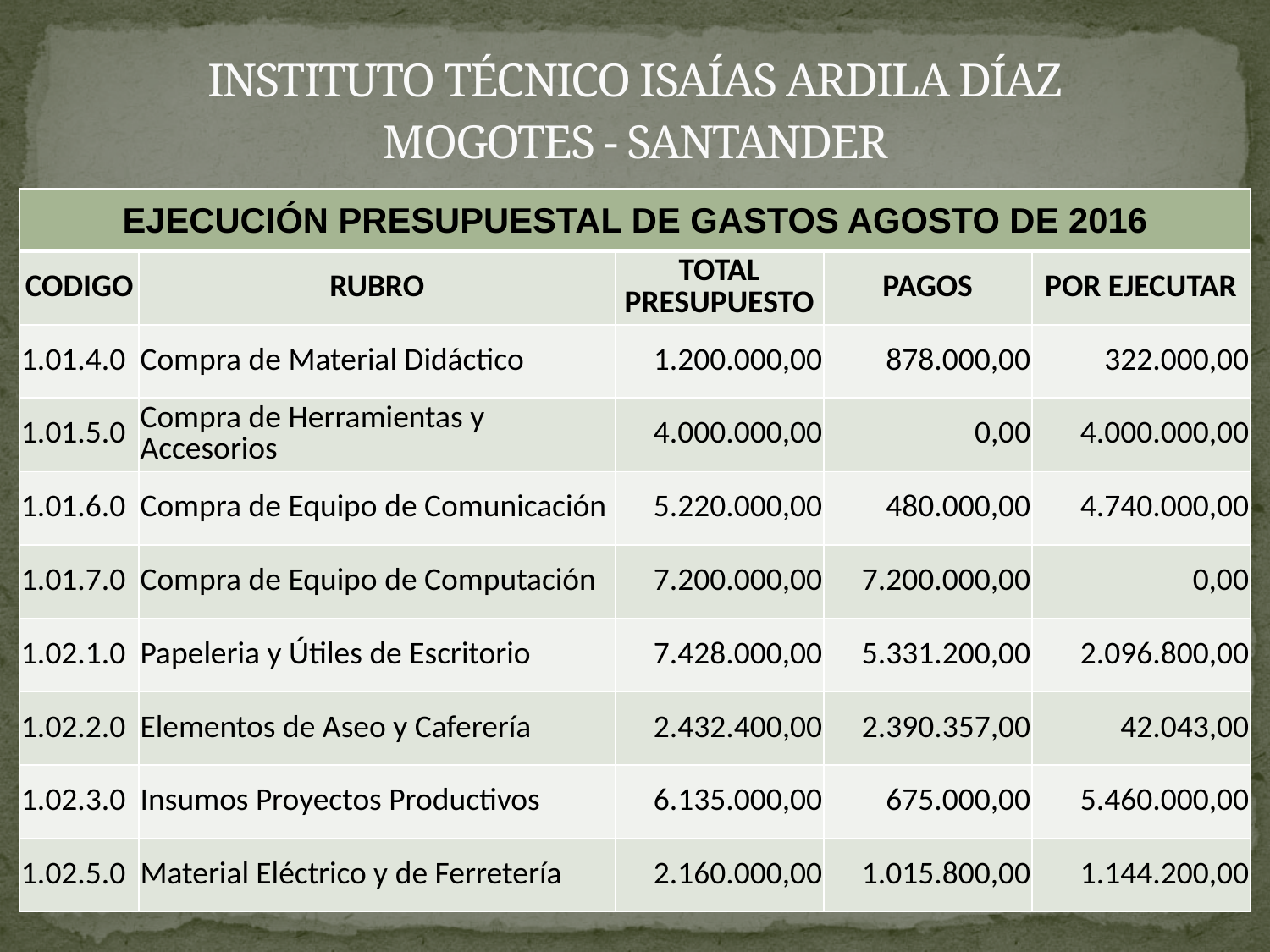

# INSTITUTO TÉCNICO ISAÍAS ARDILA DÍAZ MOGOTES - SANTANDER
| EJECUCIÓN PRESUPUESTAL DE GASTOS AGOSTO DE 2016 |  |  |  |  |
| --- | --- | --- | --- | --- |
| CODIGO | RUBRO | TOTAL PRESUPUESTO | PAGOS | POR EJECUTAR |
| 1.01.4.0 | Compra de Material Didáctico | 1.200.000,00 | 878.000,00 | 322.000,00 |
| 1.01.5.0 | Compra de Herramientas y Accesorios | 4.000.000,00 | 0,00 | 4.000.000,00 |
| 1.01.6.0 | Compra de Equipo de Comunicación | 5.220.000,00 | 480.000,00 | 4.740.000,00 |
| 1.01.7.0 | Compra de Equipo de Computación | 7.200.000,00 | 7.200.000,00 | 0,00 |
| 1.02.1.0 | Papeleria y Útiles de Escritorio | 7.428.000,00 | 5.331.200,00 | 2.096.800,00 |
| 1.02.2.0 | Elementos de Aseo y Caferería | 2.432.400,00 | 2.390.357,00 | 42.043,00 |
| 1.02.3.0 | Insumos Proyectos Productivos | 6.135.000,00 | 675.000,00 | 5.460.000,00 |
| 1.02.5.0 | Material Eléctrico y de Ferretería | 2.160.000,00 | 1.015.800,00 | 1.144.200,00 |